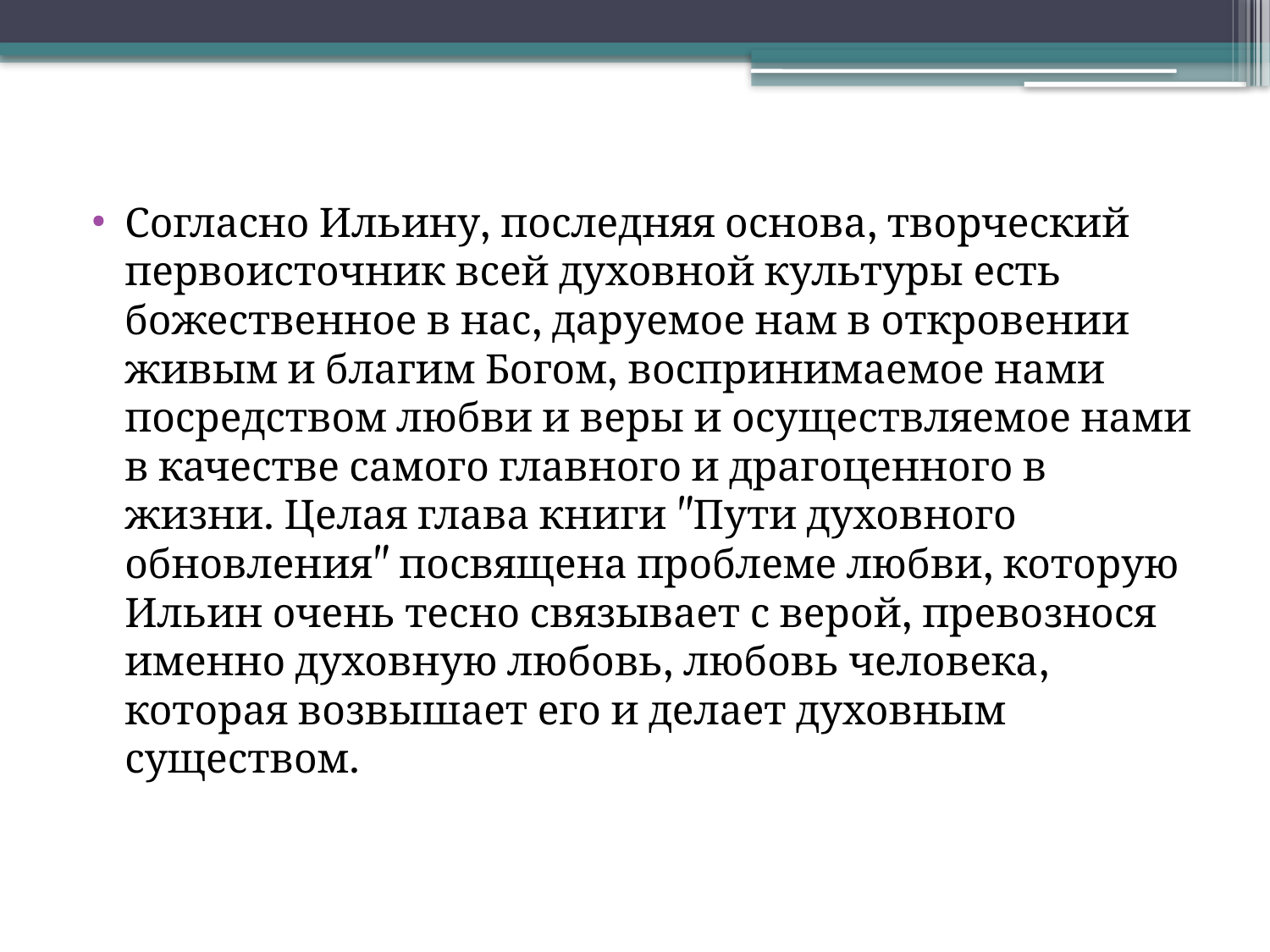

Согласно Ильину, последняя основа, творческий первоисточник всей духовной культуры есть божественное в нас, даруемое нам в откровении живым и благим Богом, воспринимаемое нами посредством любви и веры и осуществляемое нами в качестве самого главного и драгоценного в жизни. Целая глава книги "Пути духовного обновления" посвящена проблеме любви, которую Ильин очень тесно связывает с верой, превознося именно духовную любовь, любовь человека, которая возвышает его и делает духовным существом.